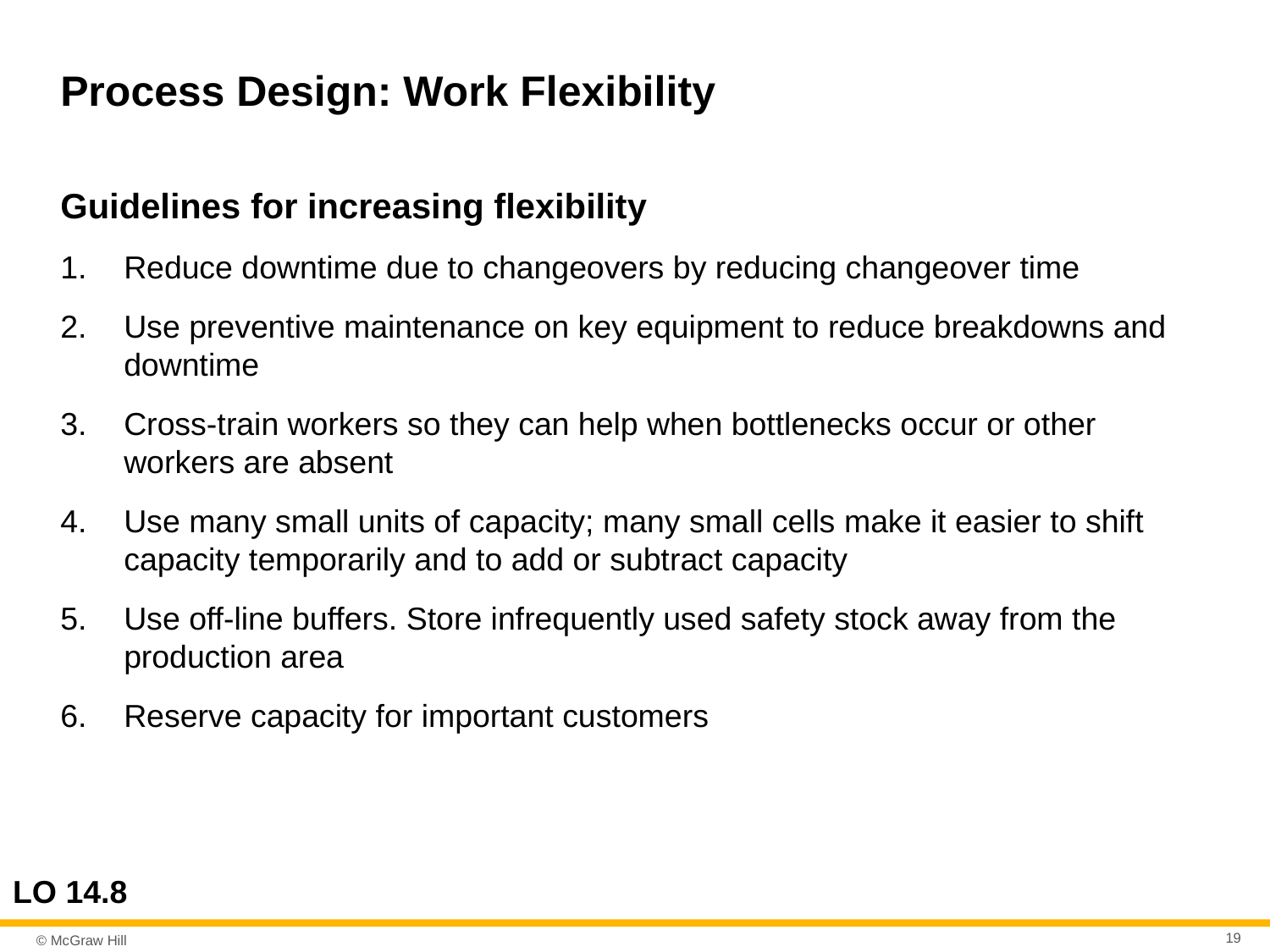

# Process Design: Work Flexibility
Guidelines for increasing flexibility
Reduce downtime due to changeovers by reducing changeover time
Use preventive maintenance on key equipment to reduce breakdowns and downtime
Cross-train workers so they can help when bottlenecks occur or other workers are absent
Use many small units of capacity; many small cells make it easier to shift capacity temporarily and to add or subtract capacity
Use off-line buffers. Store infrequently used safety stock away from the production area
Reserve capacity for important customers
LO 14.8